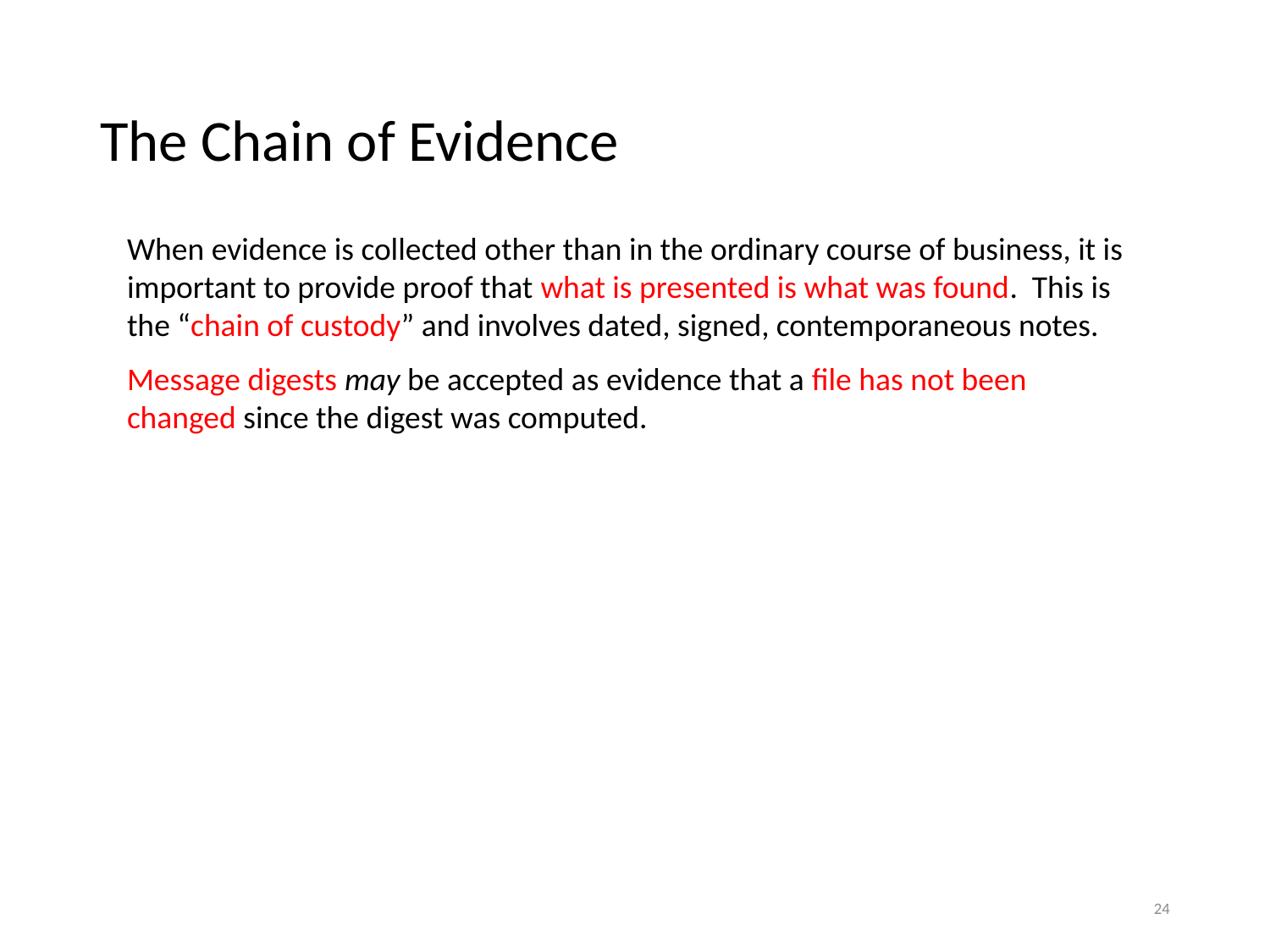

# The Chain of Evidence
When evidence is collected other than in the ordinary course of business, it is important to provide proof that what is presented is what was found.  This is the “chain of custody” and involves dated, signed, contemporaneous notes.
Message digests may be accepted as evidence that a file has not been changed since the digest was computed.
24